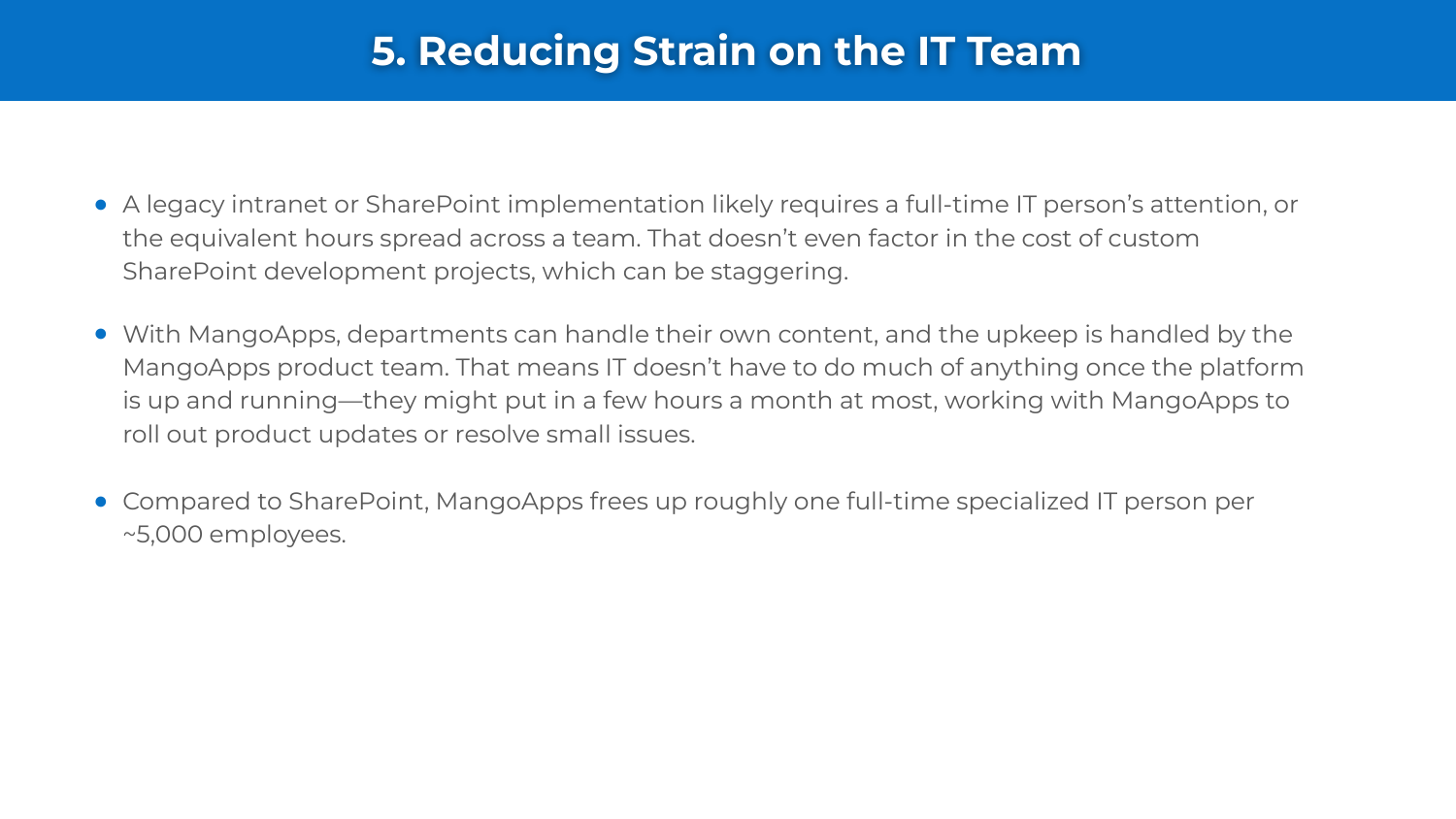

5. Reducing Strain on the IT Team
A legacy intranet or SharePoint implementation likely requires a full-time IT person’s attention, or the equivalent hours spread across a team. That doesn’t even factor in the cost of custom SharePoint development projects, which can be staggering.
With MangoApps, departments can handle their own content, and the upkeep is handled by the MangoApps product team. That means IT doesn’t have to do much of anything once the platform is up and running—they might put in a few hours a month at most, working with MangoApps to roll out product updates or resolve small issues.
Compared to SharePoint, MangoApps frees up roughly one full-time specialized IT person per ~5,000 employees.